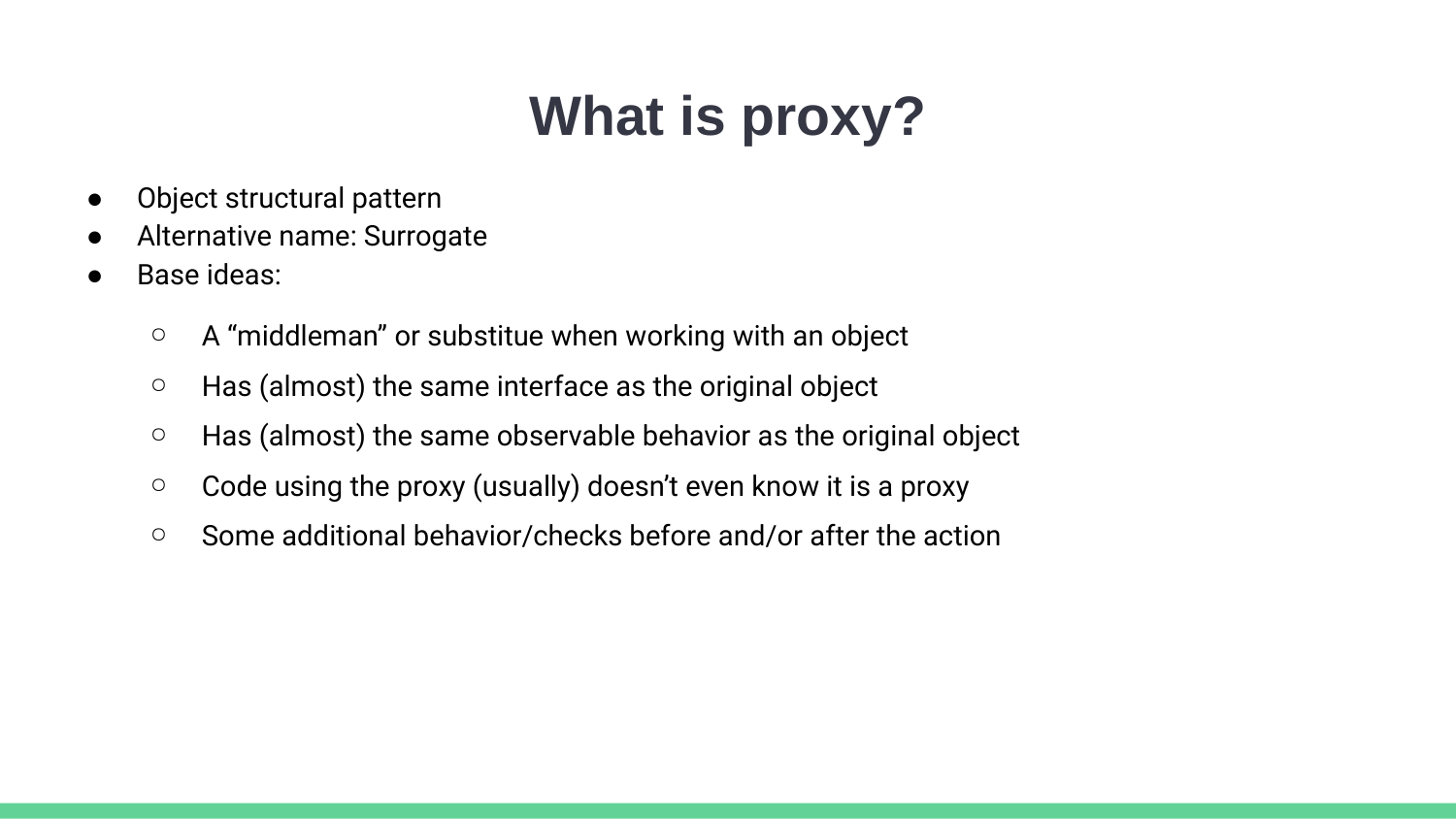

# What is proxy?
Object structural pattern
Alternative name: Surrogate
Base ideas:
A “middleman” or substitue when working with an object
Has (almost) the same interface as the original object
Has (almost) the same observable behavior as the original object
Code using the proxy (usually) doesn’t even know it is a proxy
Some additional behavior/checks before and/or after the action